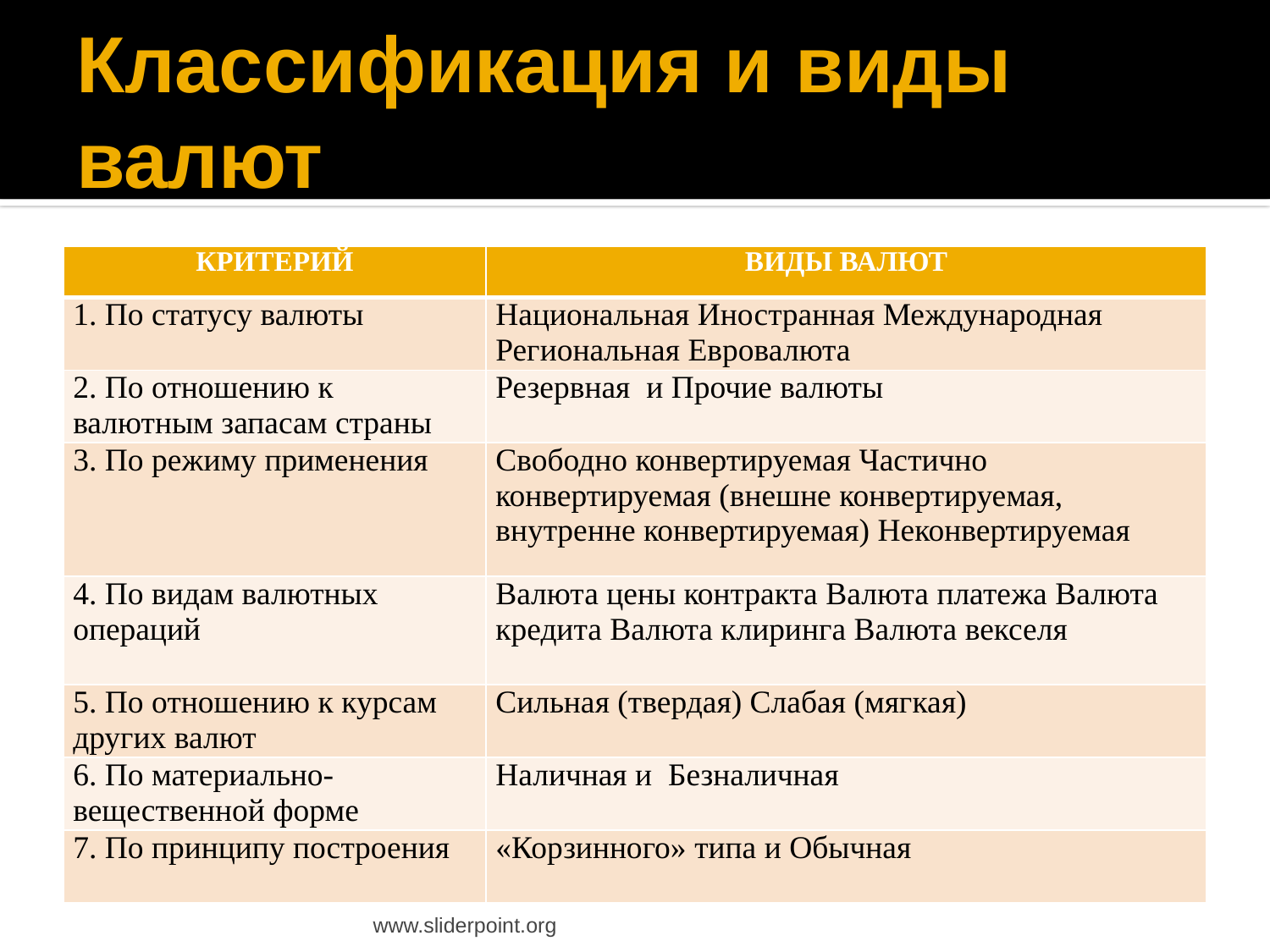

# Классификация и виды валют
| КРИТЕРИЙ | ВИДЫ ВАЛЮТ |
| --- | --- |
| 1. По статусу валюты | Национальная Иностранная Международная Региональная Евровалюта |
| 2. По отношению к валютным запасам страны | Резервная и Прочие валюты |
| 3. По режиму применения | Свободно конвертируемая Частично конвертируемая (внешне конвертируемая, внутренне конвертируемая) Неконвертируемая |
| 4. По видам валютных операций | Валюта цены контракта Валюта платежа Валюта кредита Валюта клиринга Валюта векселя |
| 5. По отношению к курсам других валют | Сильная (твердая) Слабая (мягкая) |
| 6. По материально-вещественной форме | Наличная и Безналичная |
| 7. По принципу построения | «Корзинного» типа и Обычная |
www.sliderpoint.org